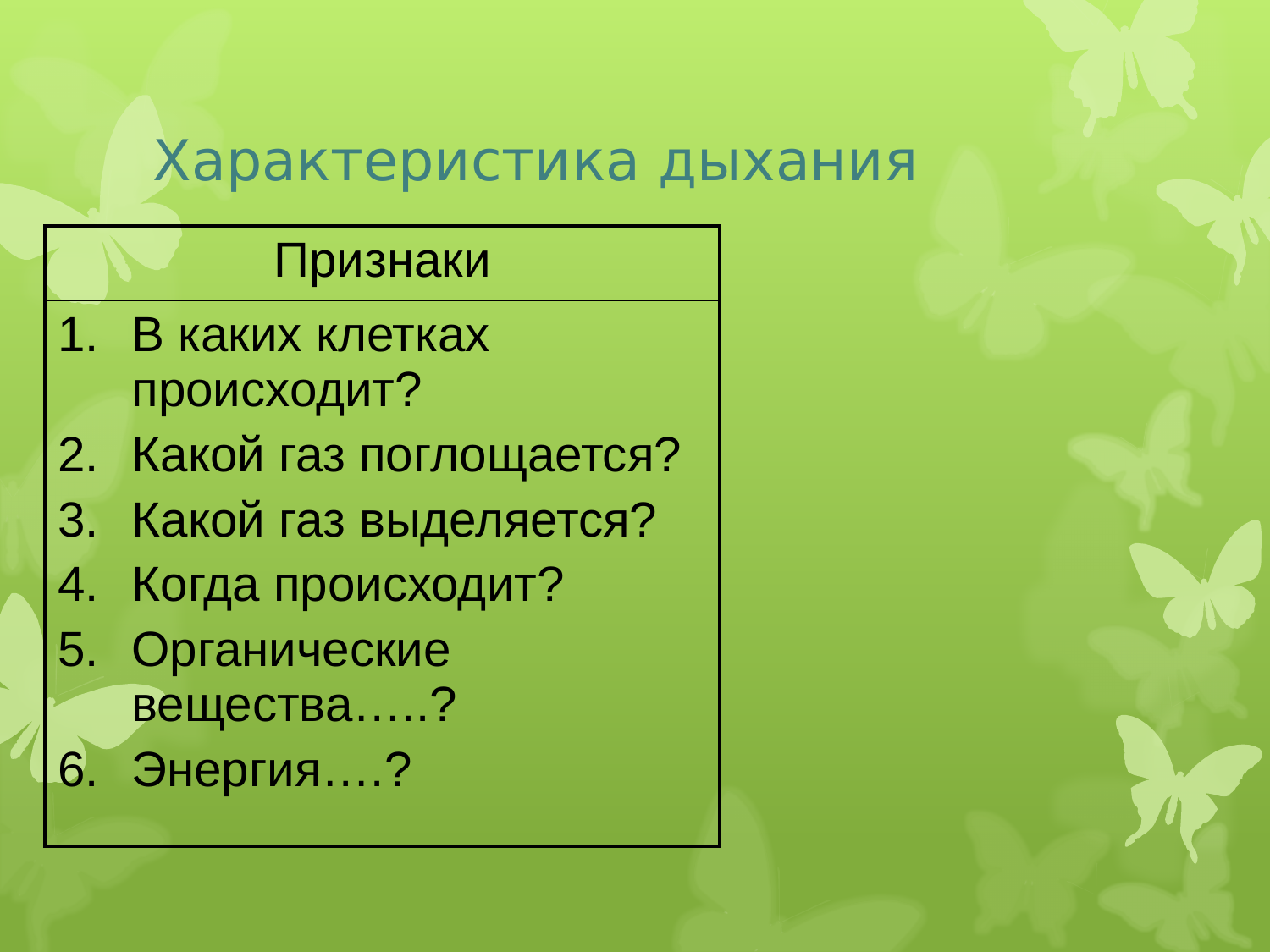

# Характеристика дыхания
| Признаки |
| --- |
| В каких клетках происходит? Какой газ поглощается? Какой газ выделяется? Когда происходит? Органические вещества…..? Энергия….? |